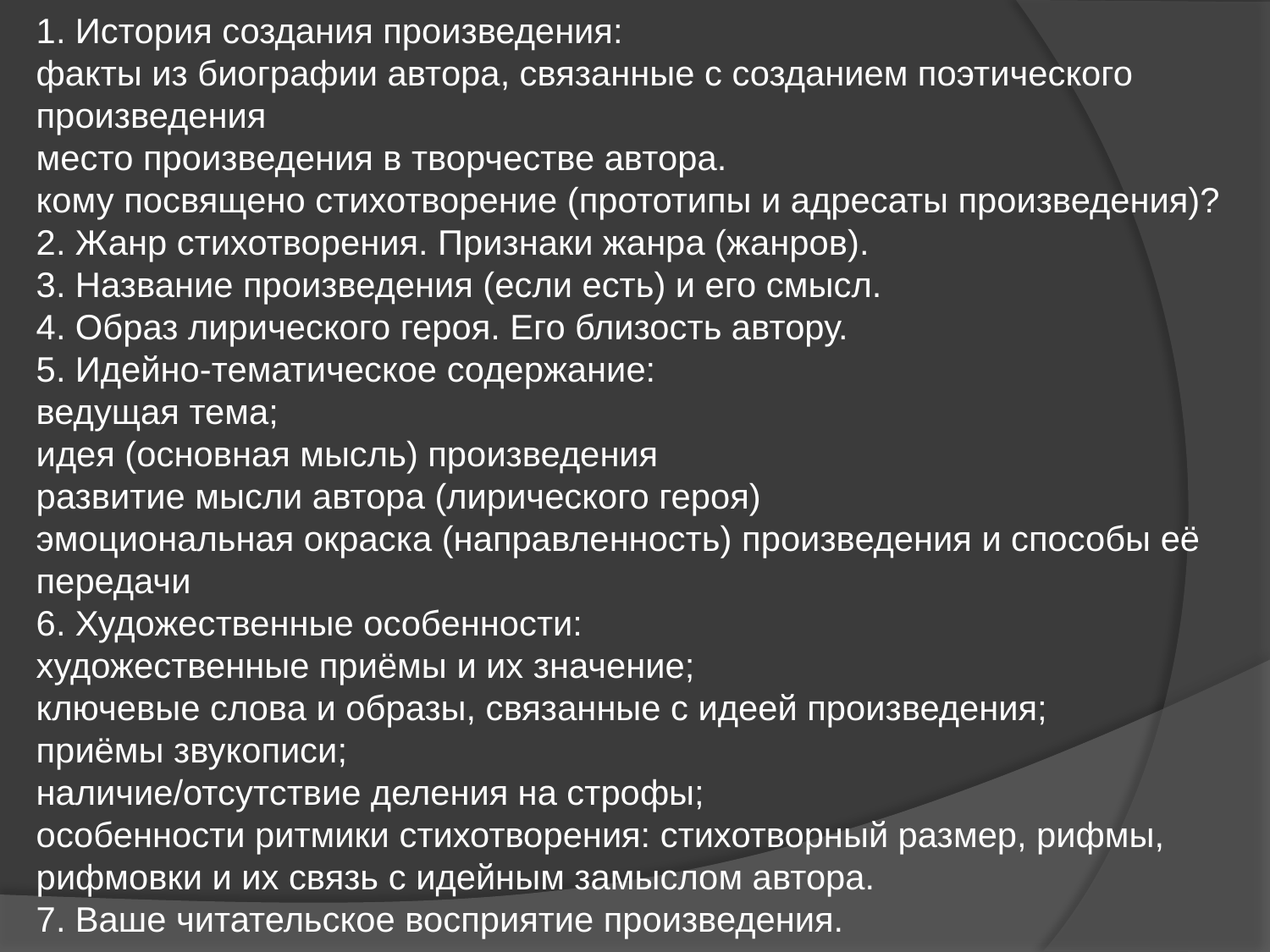

# 1. История создания произведения: факты из биографии автора, связанные с созданием поэтического произведения место произведения в творчестве автора. кому посвящено стихотворение (прототипы и адресаты произведения)? 2. Жанр стихотворения. Признаки жанра (жанров). 3. Название произведения (если есть) и его смысл. 4. Образ лирического героя. Его близость автору. 5. Идейно-тематическое содержание: ведущая тема; идея (основная мысль) произведения развитие мысли автора (лирического героя) эмоциональная окраска (направленность) произведения и способы её передачи 6. Художественные особенности: художественные приёмы и их значение; ключевые слова и образы, связанные с идеей произведения; приёмы звукописи; наличие/отсутствие деления на строфы; особенности ритмики стихотворения: стихотворный размер, рифмы, рифмовки и их связь с идейным замыслом автора. 7. Ваше читательское восприятие произведения.